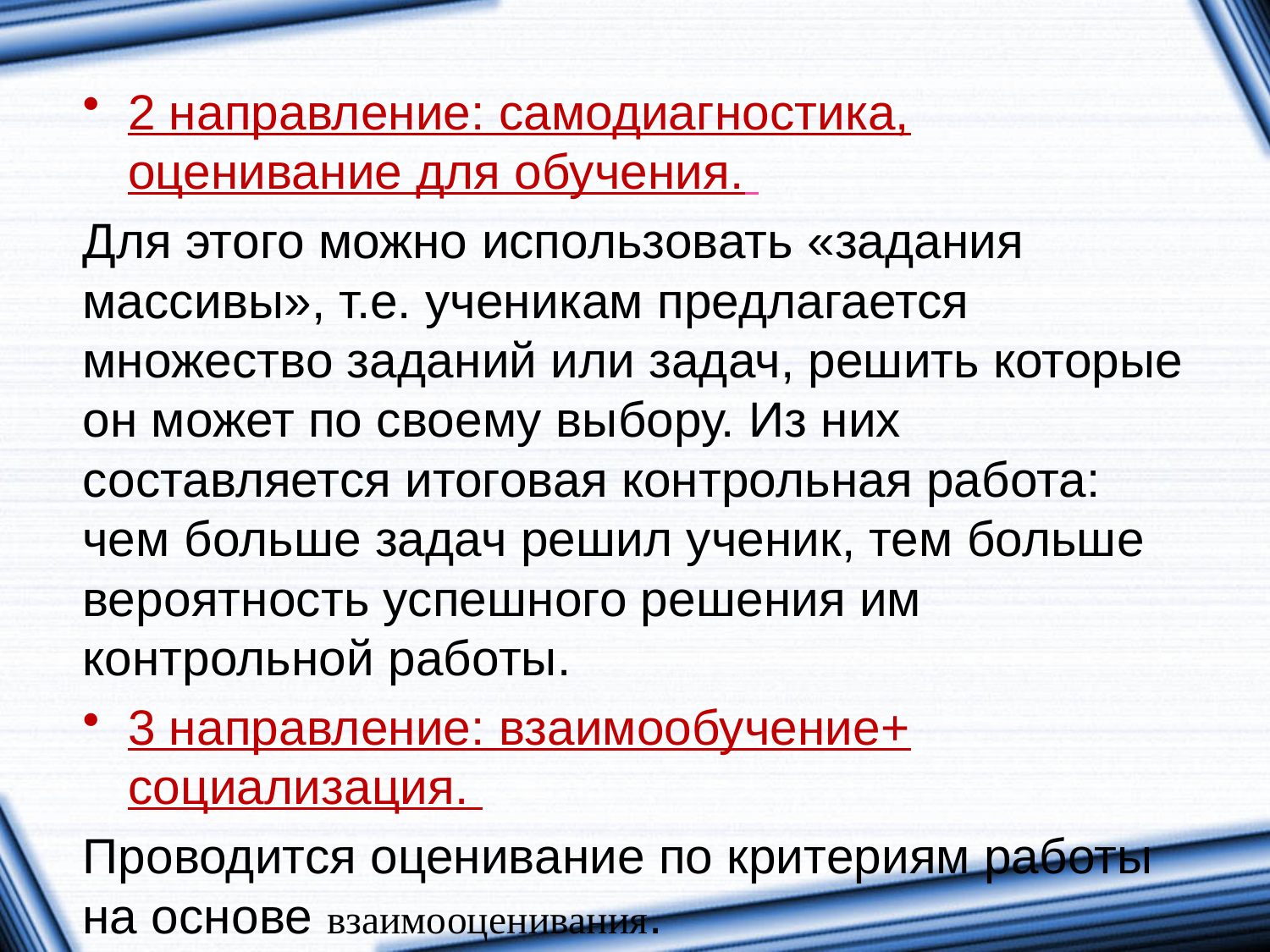

2 направление: самодиагностика, оценивание для обучения.
Для этого можно использовать «задания массивы», т.е. ученикам предлагается множество заданий или задач, решить которые он может по своему выбору. Из них составляется итоговая контрольная работа: чем больше задач решил ученик, тем больше вероятность успешного решения им контрольной работы.
3 направление: взаимообучение+ социализация.
Проводится оценивание по критериям работы на основе взаимооценивания.